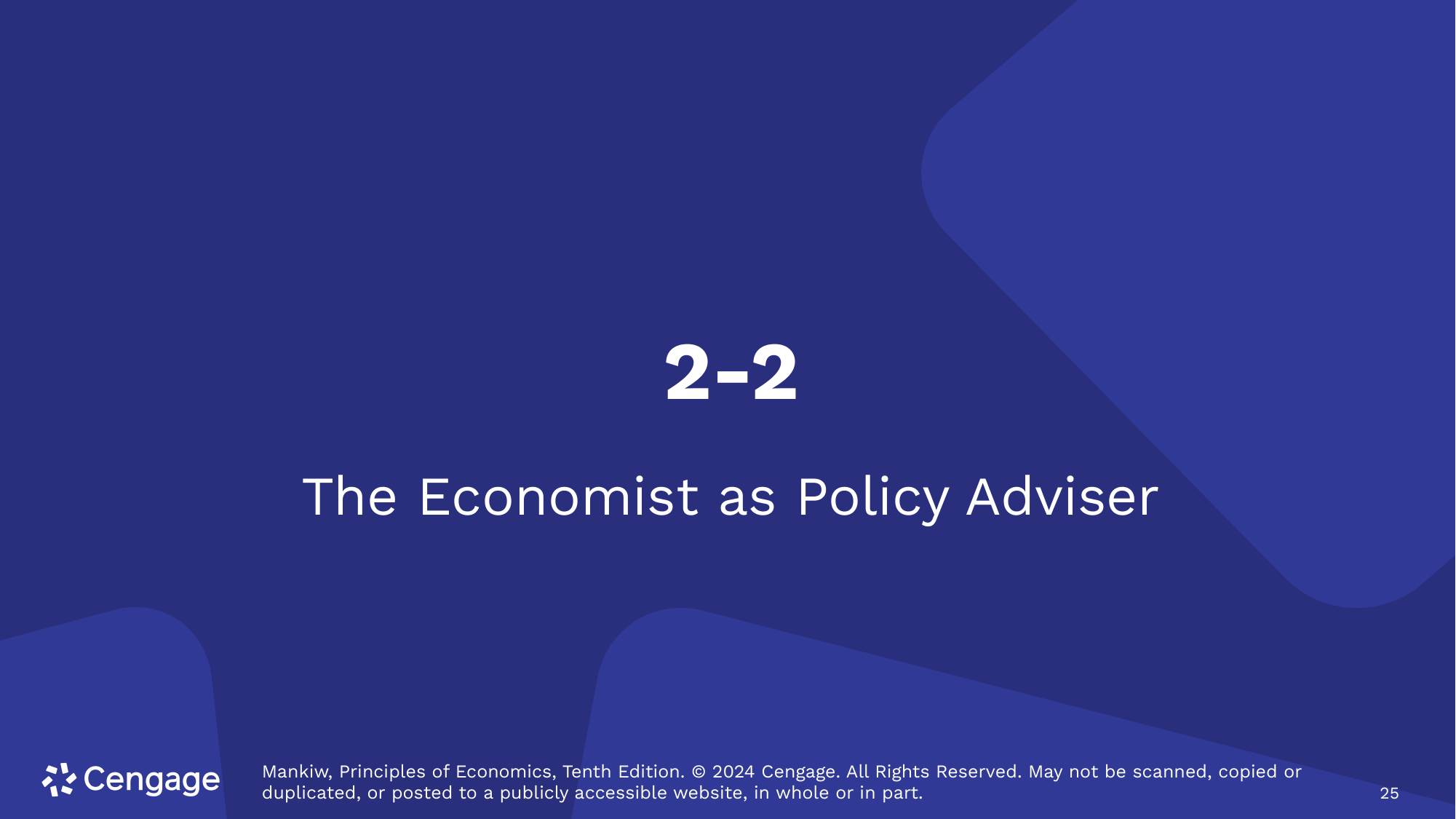

# 2-2
The Economist as Policy Adviser